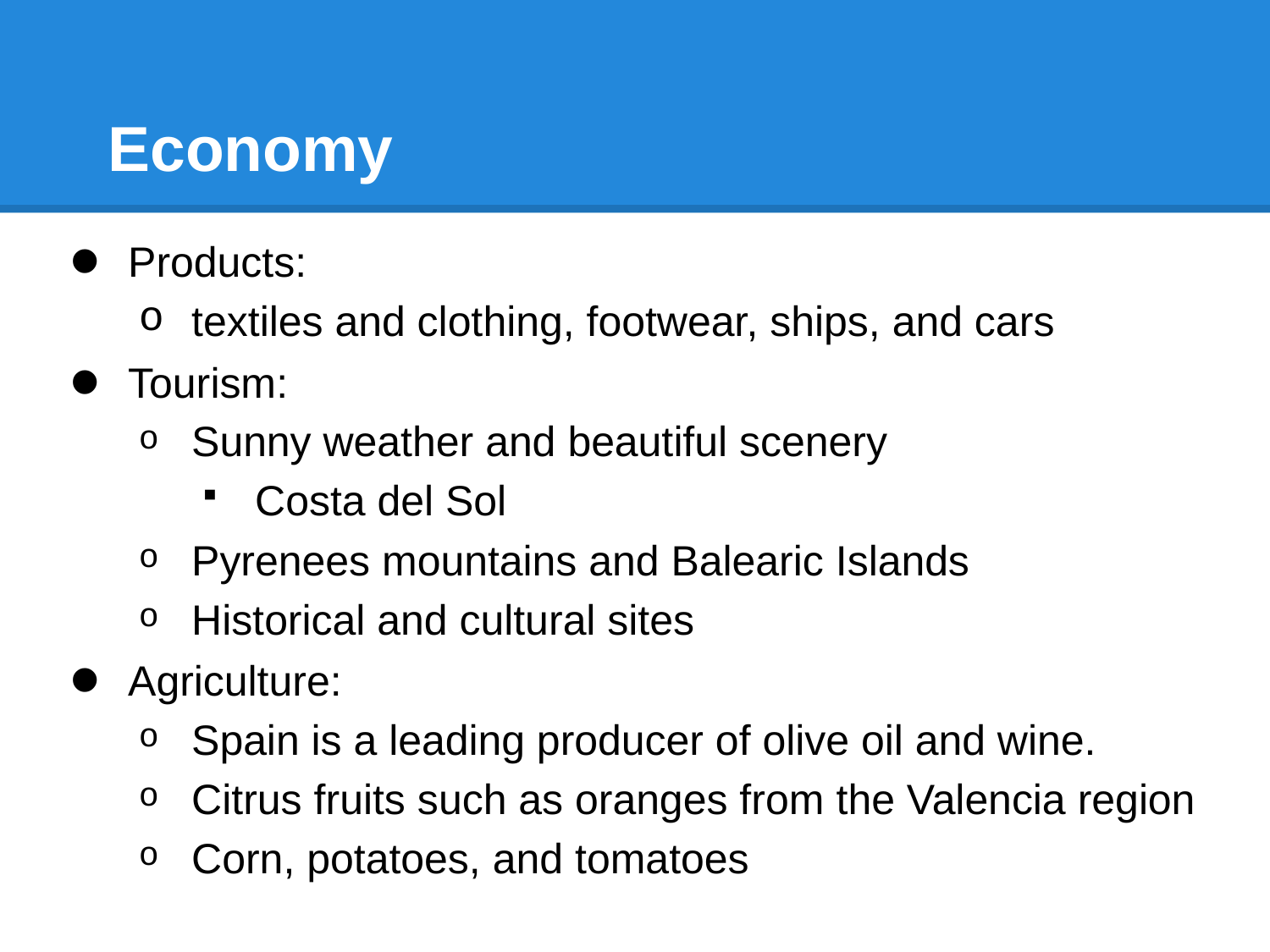

# Economy
Products:
textiles and clothing, footwear, ships, and cars
Tourism:
Sunny weather and beautiful scenery
Costa del Sol
Pyrenees mountains and Balearic Islands
Historical and cultural sites
Agriculture:
Spain is a leading producer of olive oil and wine.
Citrus fruits such as oranges from the Valencia region
Corn, potatoes, and tomatoes